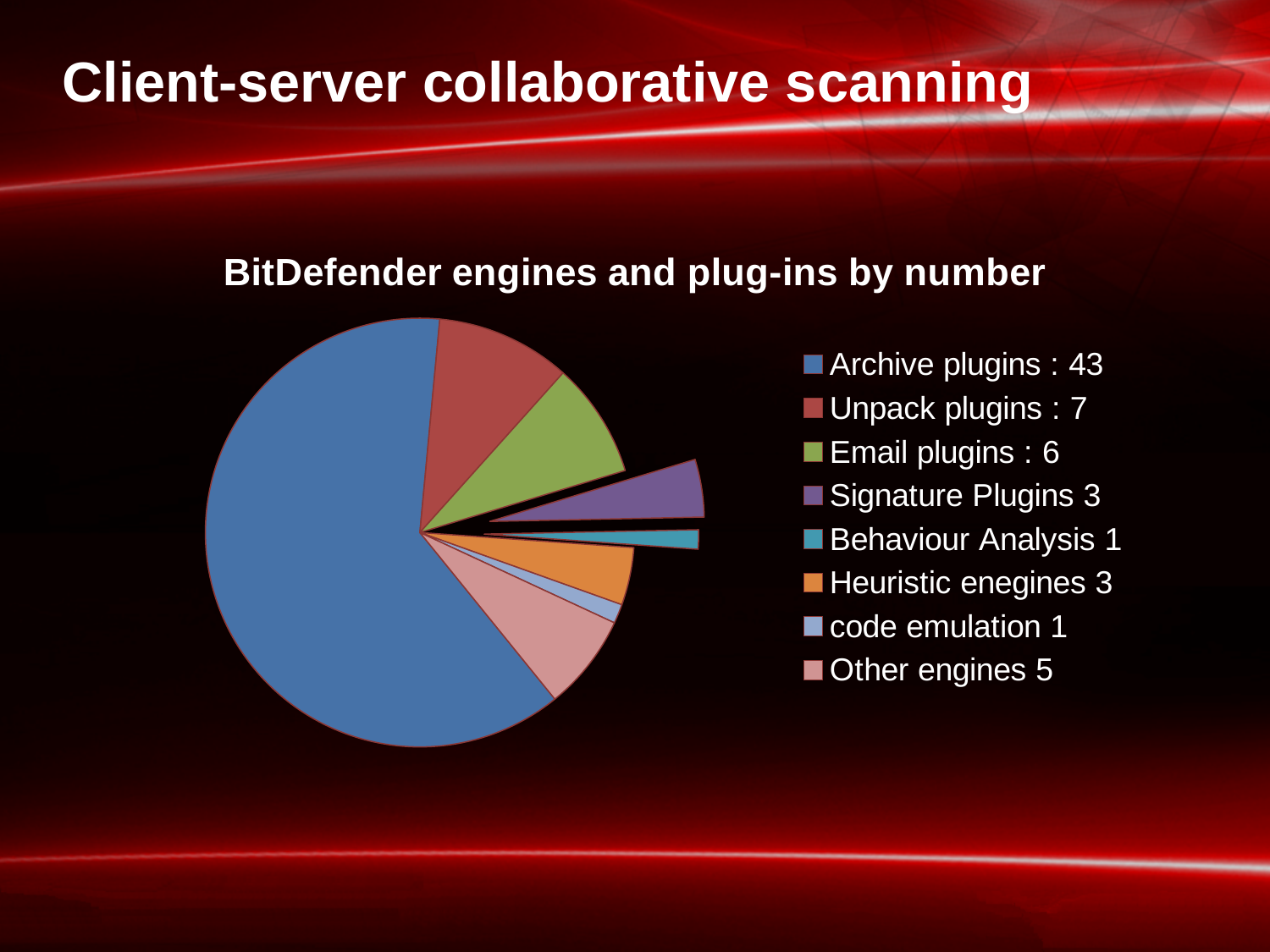

# Client-server collaborative scanning

### Chart: BitDefender engines and plug-ins by number

| Category | Sales | Sales |
|---|---|---|
| Archive plugins : 43 | 43.0 | 43.0 |
| Unpack plugins : 7 | 7.0 | 7.0 |
| Email plugins : 6 | 6.0 | 6.0 |
| Signature Plugins 3 | 3.0 | 3.0 |
| Behaviour Analysis 1 | 1.0 | 1.0 |
| Heuristic enegines 3 | 3.0 | 3.0 |
| code emulation 1 | 1.0 | 1.0 |
| Other engines 5 | 5.0 | 5.0 |